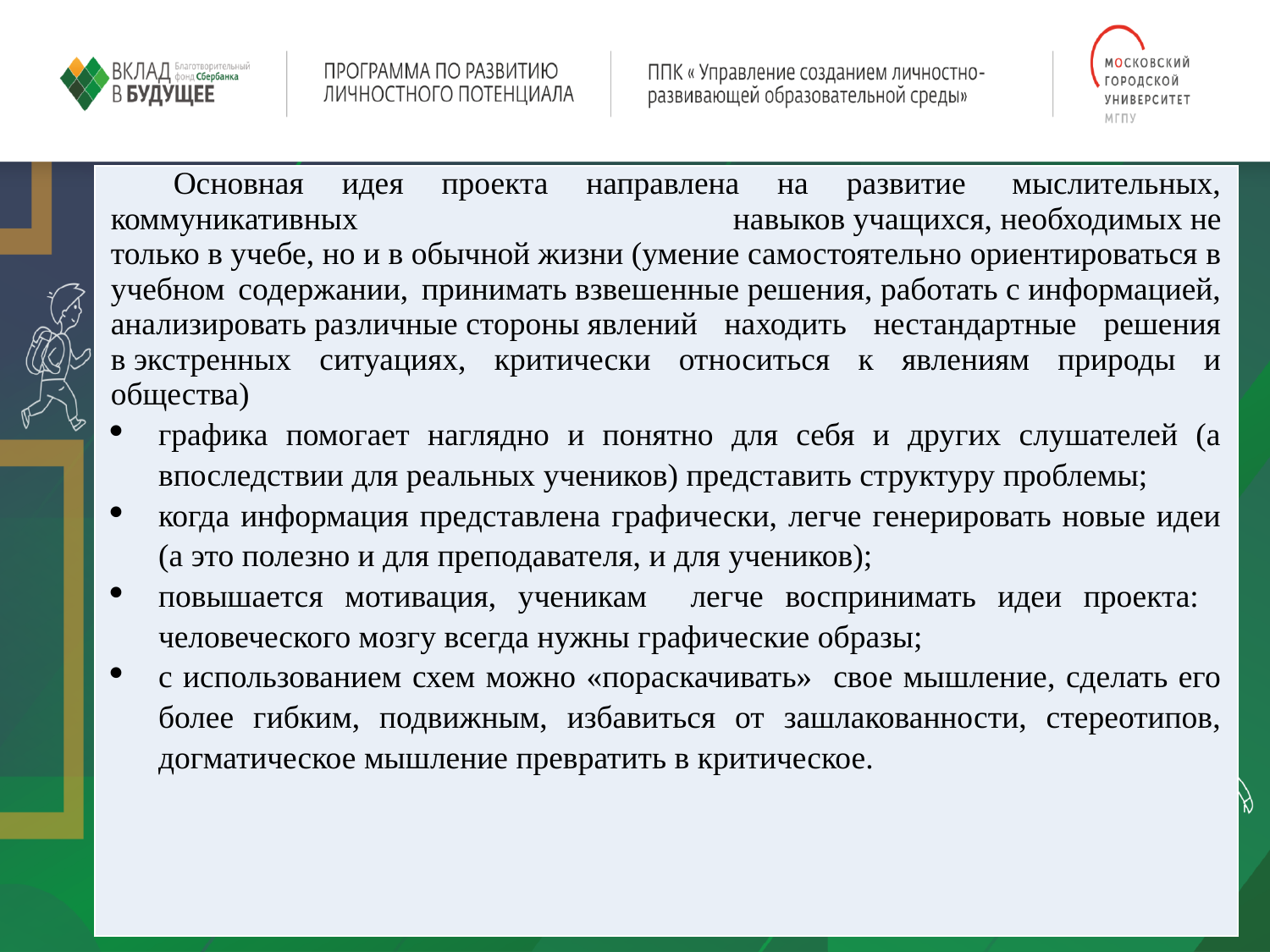

| Основная идея проекта направлена на развитие  мыслительных, коммуникативных навыков учащихся, необходимых не только в учебе, но и в обычной жизни (умение самостоятельно ориентироваться в учебном содержании, принимать взвешенные решения, работать с информацией, анализировать различные стороны явлений находить нестандартные решения в экстренных ситуациях, критически относиться к явлениям природы и общества) графика помогает наглядно и понятно для себя и других слушателей (а впоследствии для реальных учеников) представить структуру проблемы; когда информация представлена графически, легче генерировать новые идеи (а это полезно и для преподавателя, и для учеников); повышается мотивация, ученикам легче воспринимать идеи проекта: человеческого мозгу всегда нужны графические образы; с использованием схем можно «пораскачивать» свое мышление, сделать его более гибким, подвижным, избавиться от зашлакованности, стереотипов, догматическое мышление превратить в критическое. |
| --- |